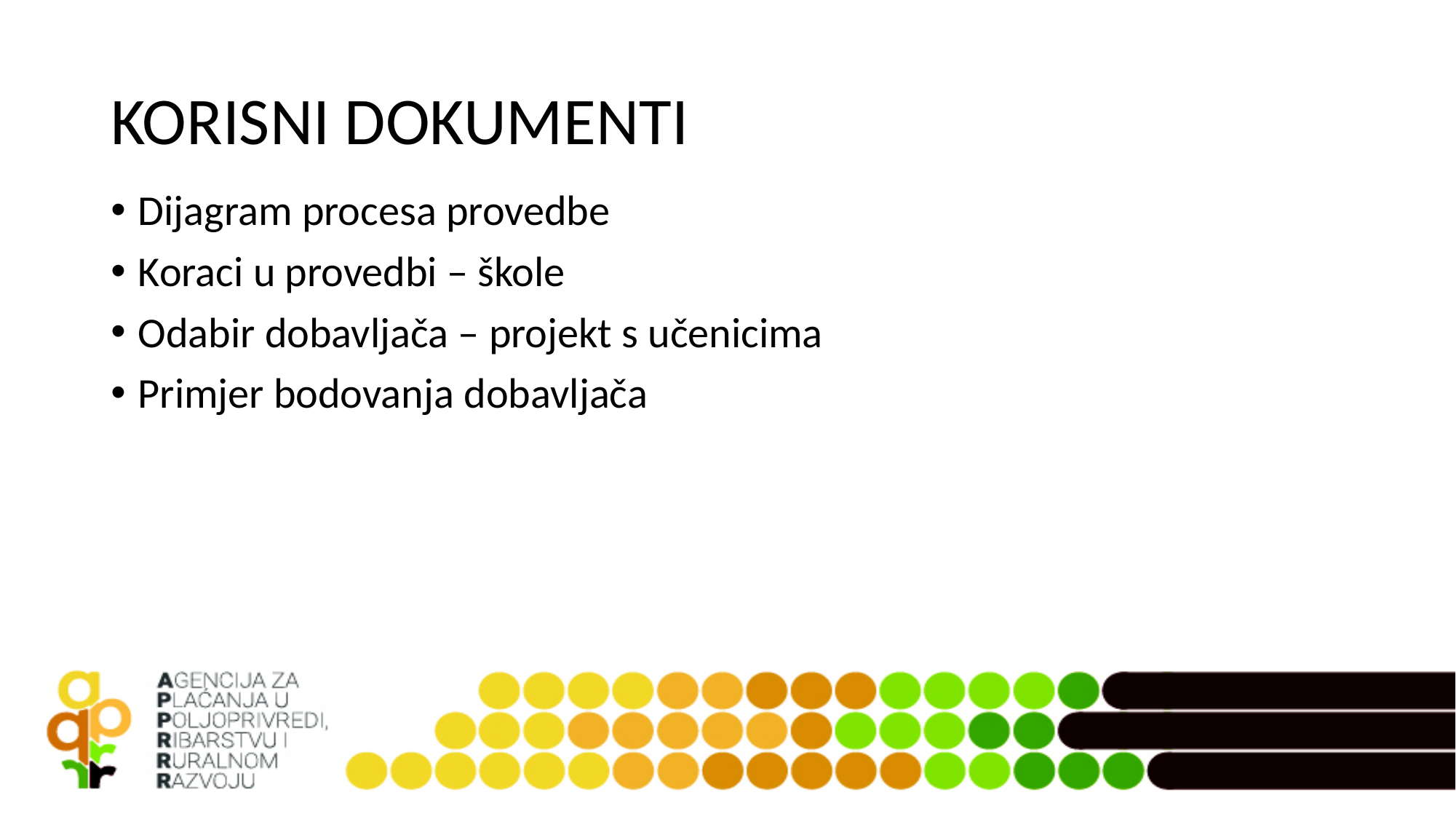

# KORISNI DOKUMENTI
Dijagram procesa provedbe
Koraci u provedbi – škole
Odabir dobavljača – projekt s učenicima
Primjer bodovanja dobavljača